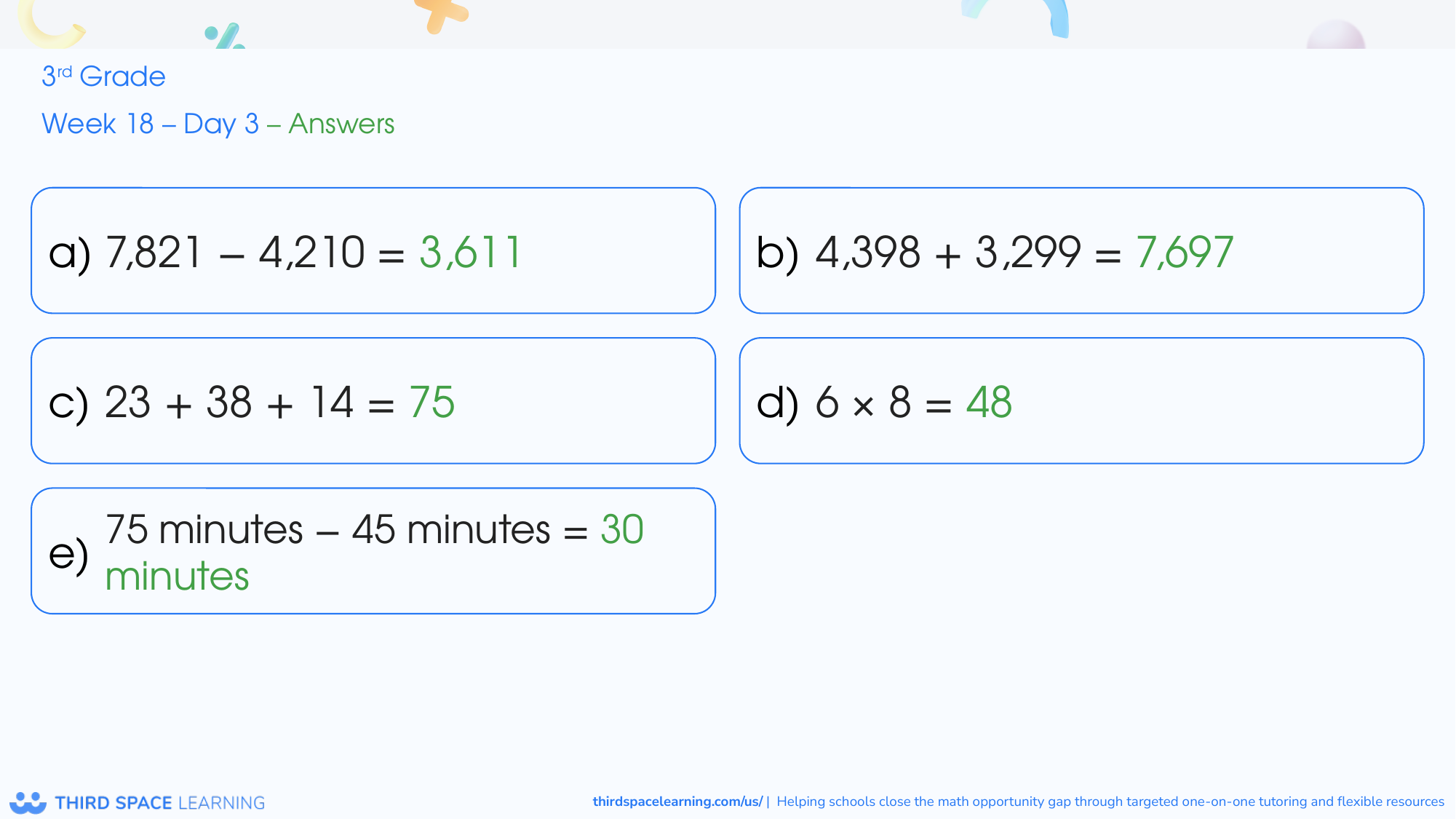

3rd Grade
Week 18 – Day 3 – Answers
7,821 − 4,210 = 3,611
4,398 + 3,299 = 7,697
23 + 38 + 14 = 75
6 × 8 = 48
75 minutes − 45 minutes = 30 minutes